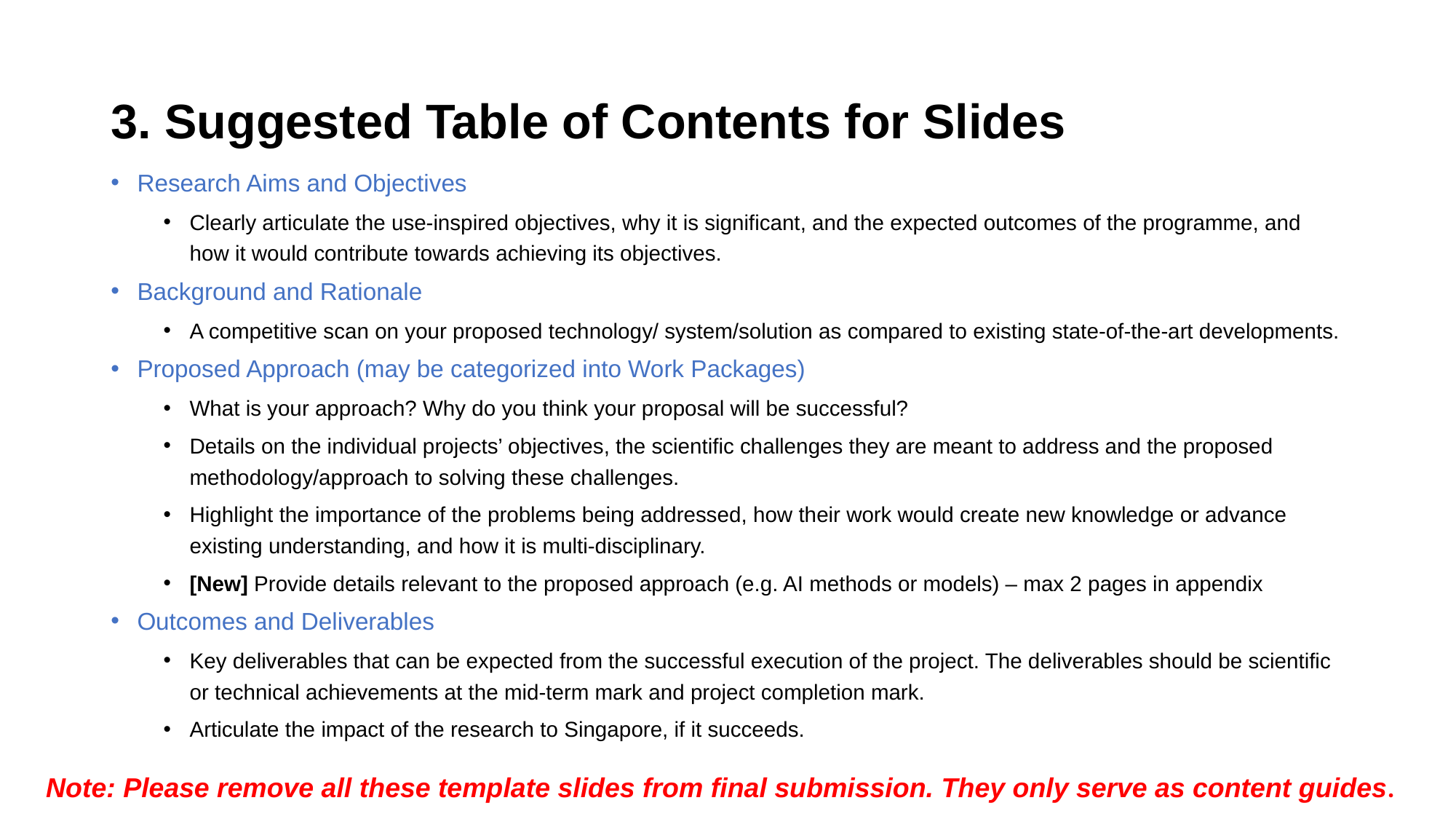

# 3. Suggested Table of Contents for Slides
Research Aims and Objectives
Clearly articulate the use-inspired objectives, why it is significant, and the expected outcomes of the programme, and how it would contribute towards achieving its objectives.
Background and Rationale
A competitive scan on your proposed technology/ system/solution as compared to existing state-of-the-art developments.
Proposed Approach (may be categorized into Work Packages)
What is your approach? Why do you think your proposal will be successful?
Details on the individual projects’ objectives, the scientific challenges they are meant to address and the proposed methodology/approach to solving these challenges.
Highlight the importance of the problems being addressed, how their work would create new knowledge or advance existing understanding, and how it is multi-disciplinary.
[New] Provide details relevant to the proposed approach (e.g. AI methods or models) – max 2 pages in appendix
Outcomes and Deliverables
Key deliverables that can be expected from the successful execution of the project. The deliverables should be scientific or technical achievements at the mid-term mark and project completion mark.
Articulate the impact of the research to Singapore, if it succeeds.
Note: Please remove all these template slides from final submission. They only serve as content guides.